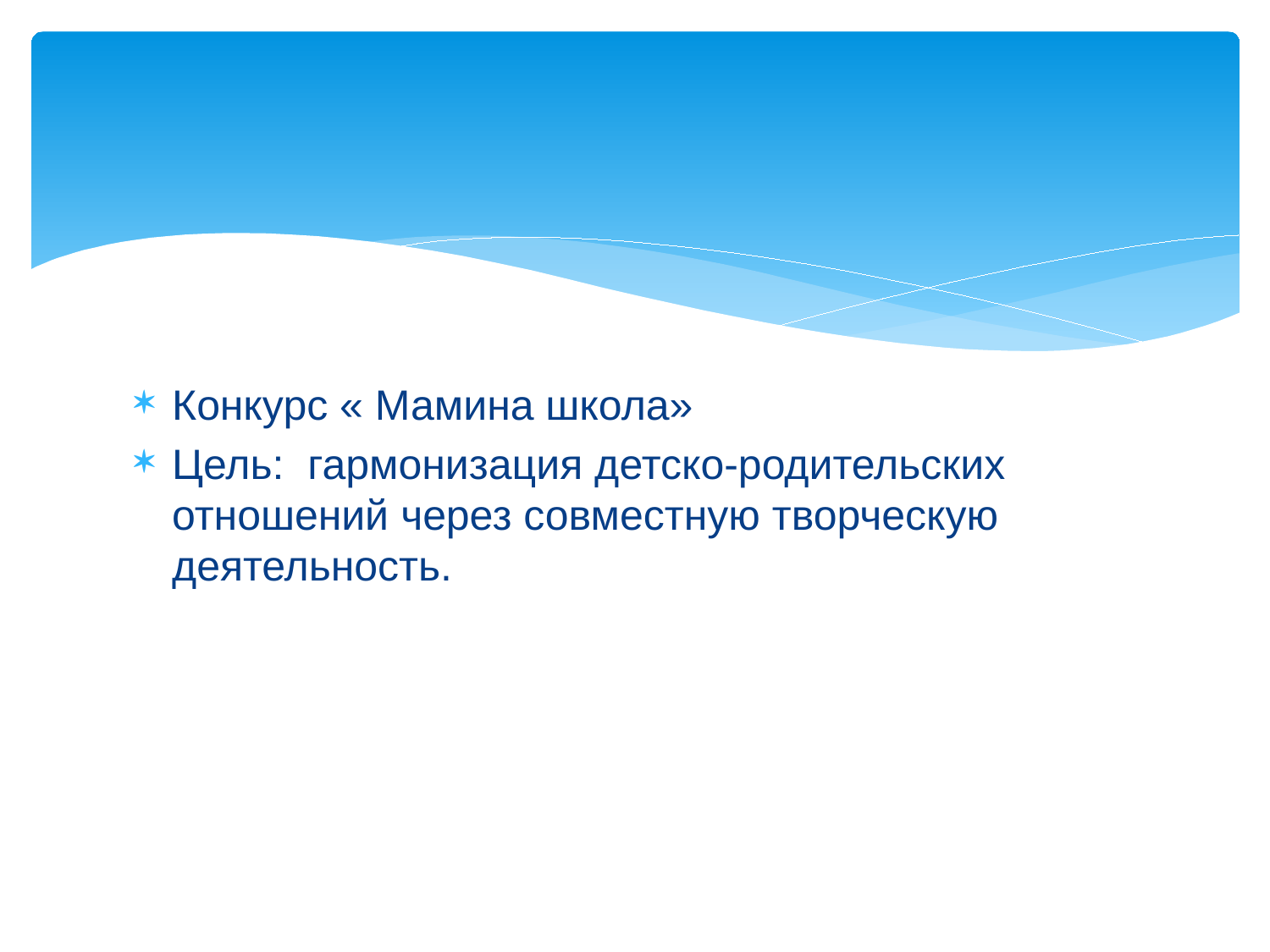

#
Конкурс « Мамина школа»
Цель:  гармонизация детско-родительских отношений через совместную творческую деятельность.